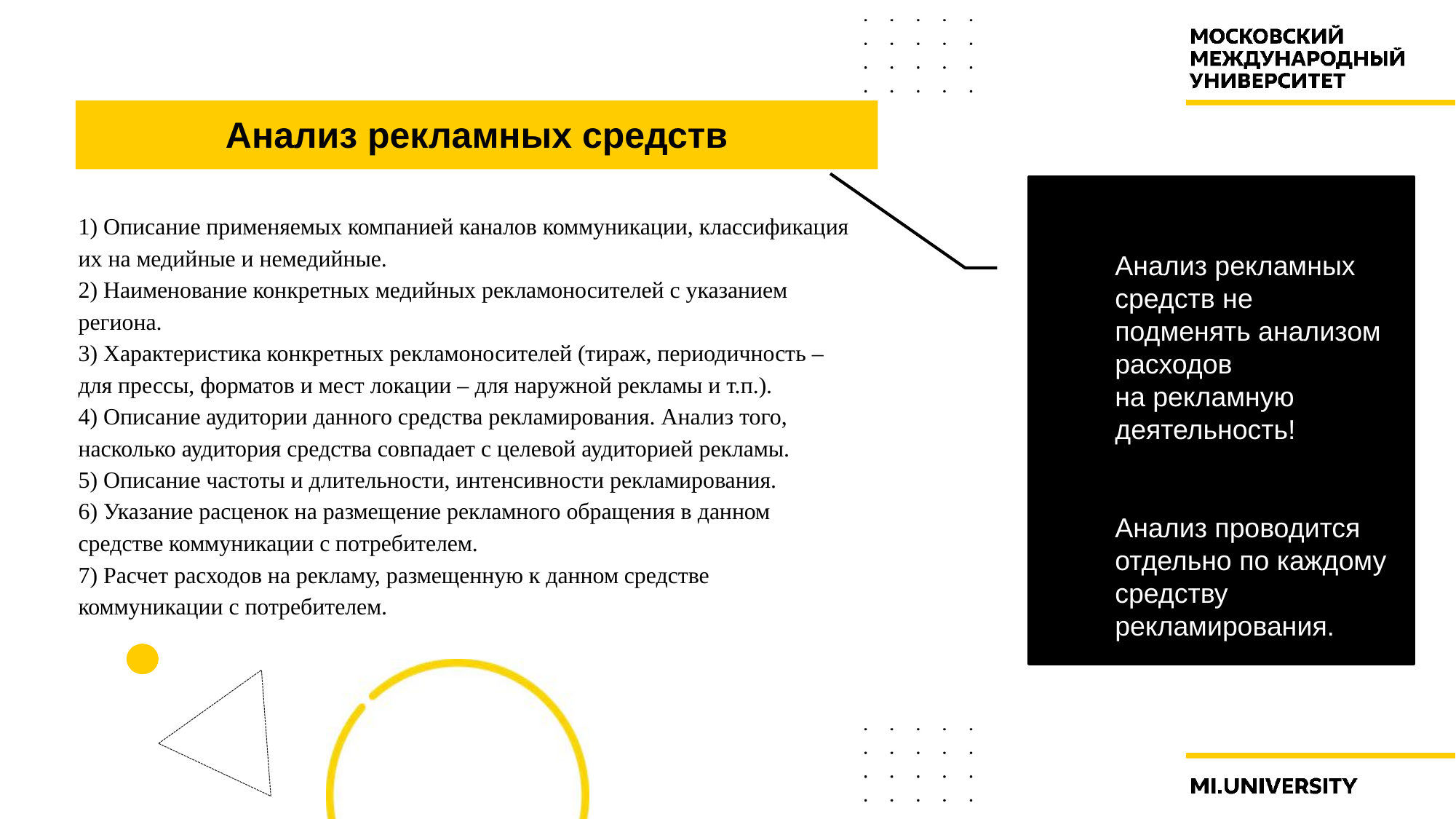

# Анализ рекламных средств

1) Описание применяемых компанией каналов коммуникации, классификация их на медийные и немедийные.
2) Наименование конкретных медийных рекламоносителей с указанием региона.
3) Характеристика конкретных рекламоносителей (тираж, периодичность – для прессы, форматов и мест локации – для наружной рекламы и т.п.).
4) Описание аудитории данного средства рекламирования. Анализ того, насколько аудитория средства совпадает с целевой аудиторией рекламы.
5) Описание частоты и длительности, интенсивности рекламирования.
6) Указание расценок на размещение рекламного обращения в данном средстве коммуникации с потребителем.
7) Расчет расходов на рекламу, размещенную к данном средстве коммуникации с потребителем.

Анализ рекламных средств не подменять анализом расходов
на рекламную деятельность!

Анализ проводится отдельно по каждому средству рекламирования.